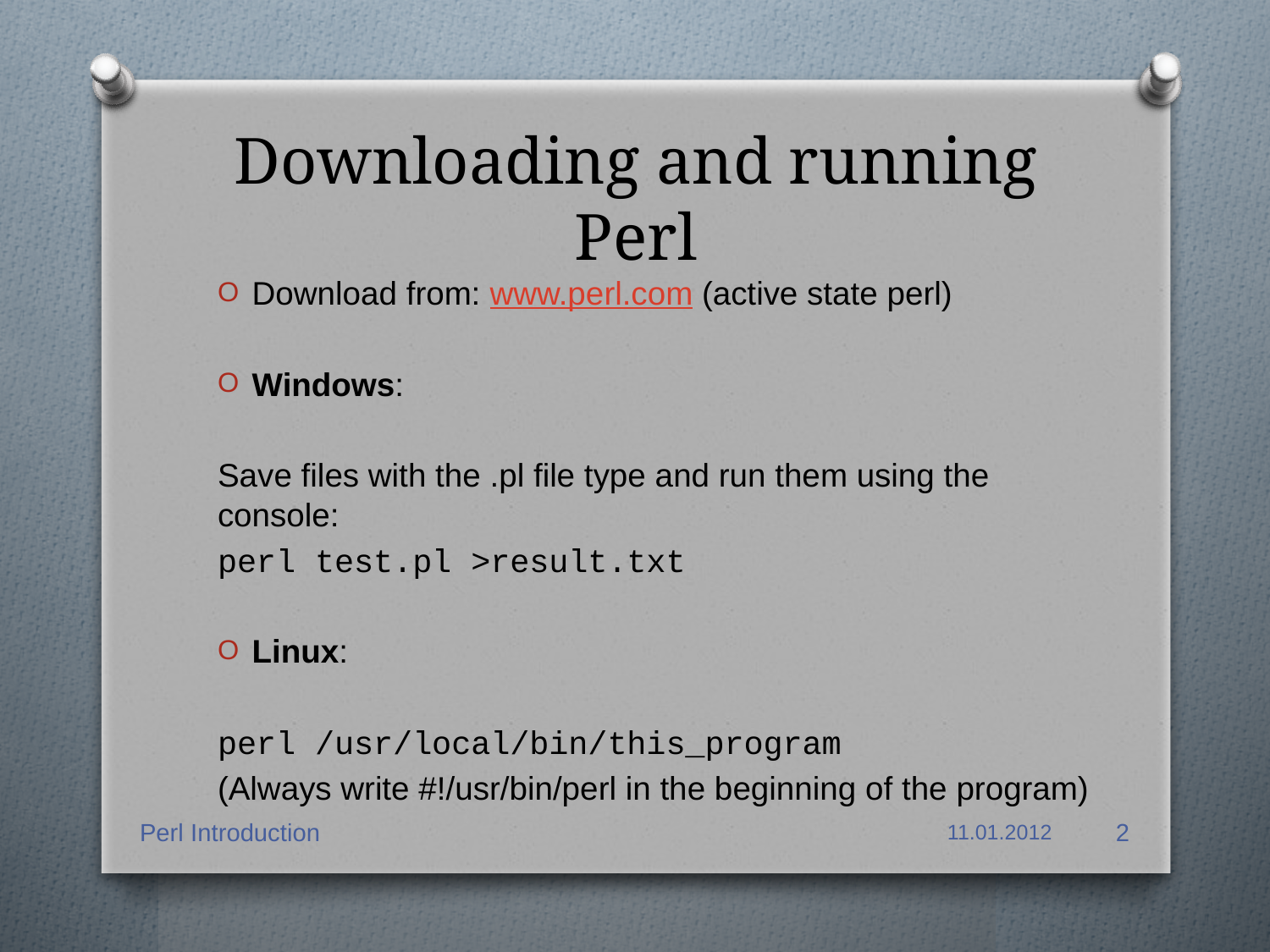

# Downloading and running Perl
Download from: www.perl.com (active state perl)

Windows:

Save files with the .pl file type and run them using the console:
perl test.pl >result.txt

Linux:

perl /usr/local/bin/this_program
(Always write #!/usr/bin/perl in the beginning of the program)
Perl Introduction
11.01.2012
2